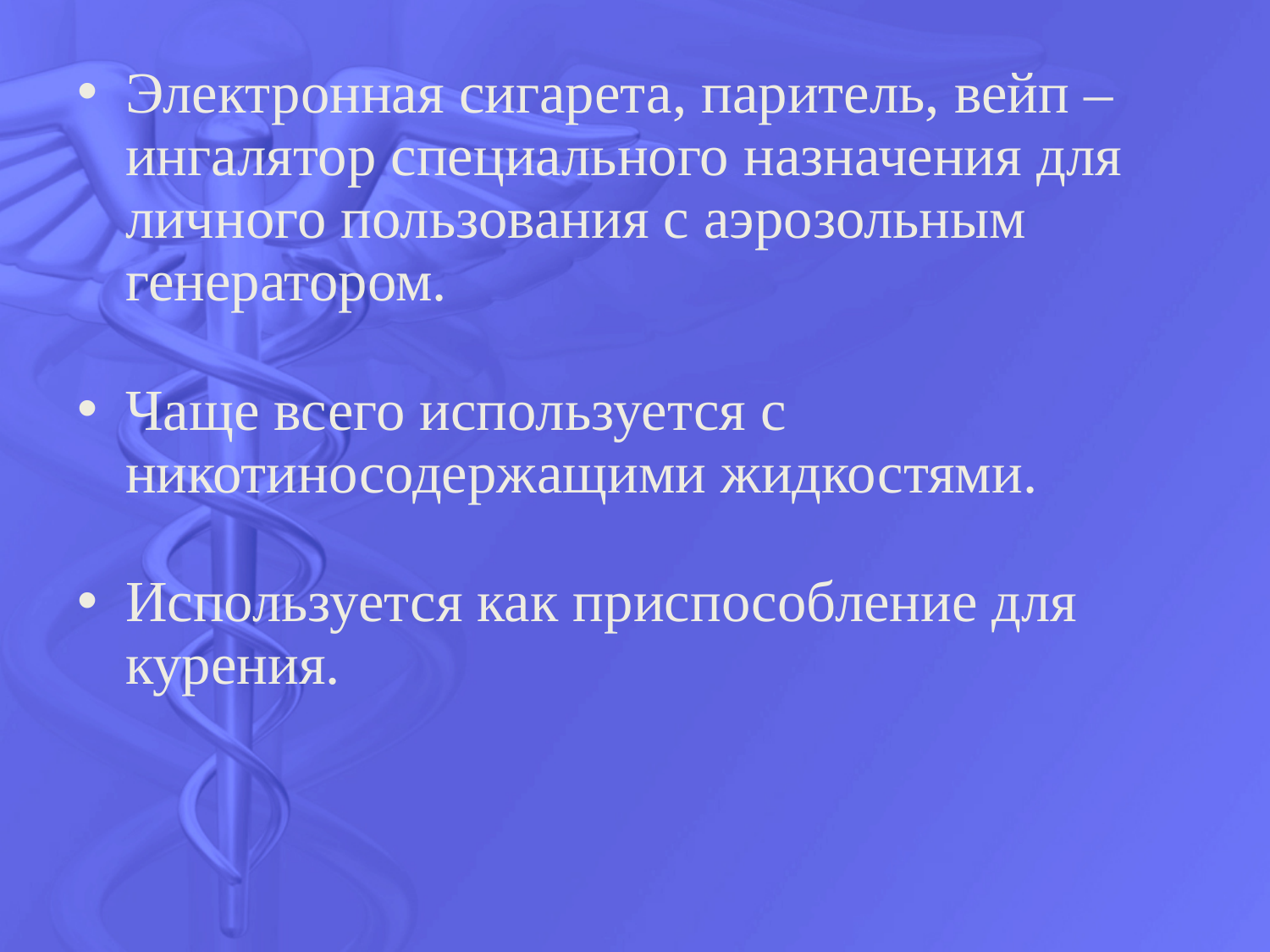

Электронная сигарета, паритель, вейп – ингалятор специального назначения для личного пользования с аэрозольным генератором.

Чаще всего используется с никотиносодержащими жидкостями.

Используется как приспособление для курения.